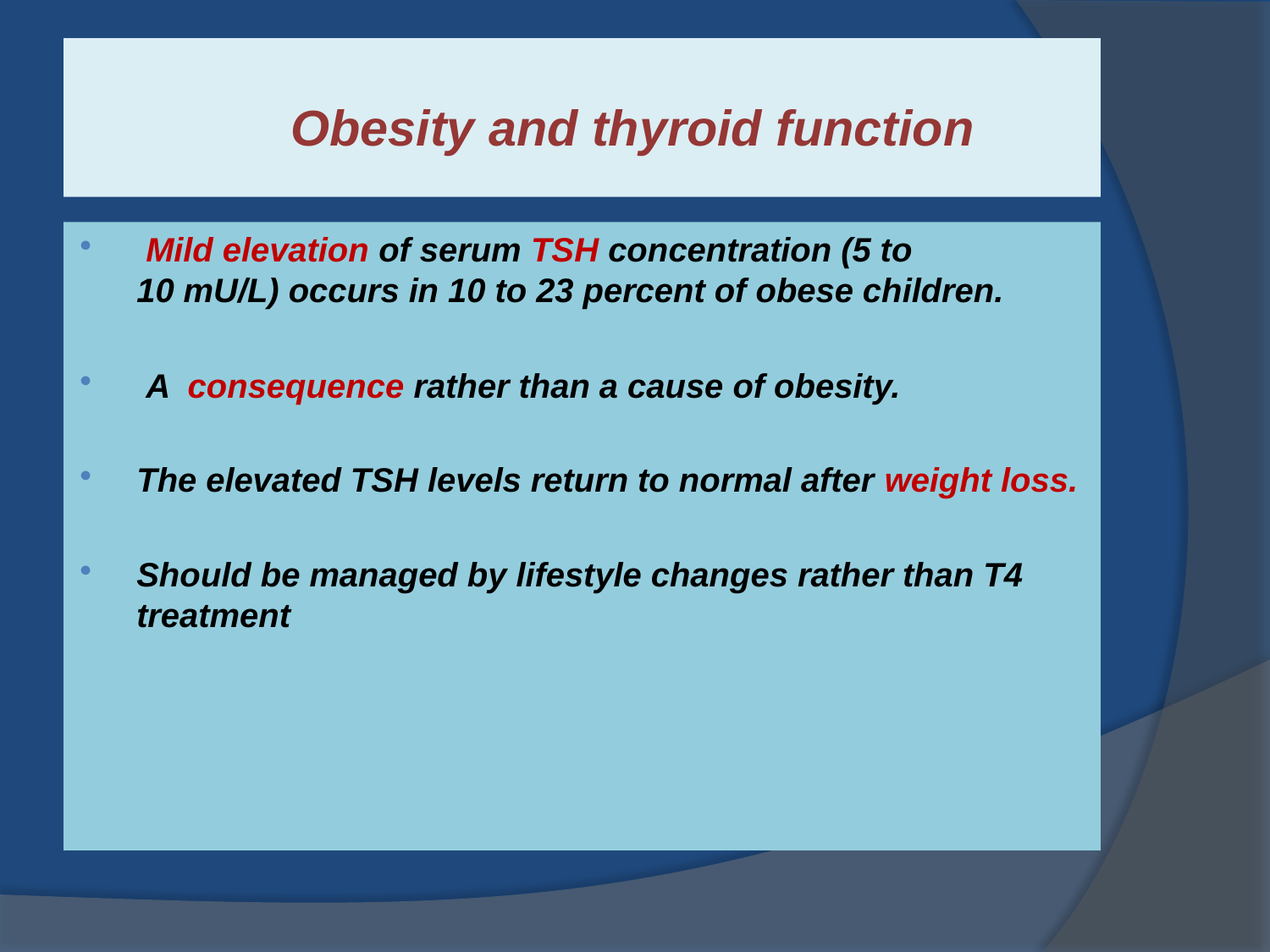

# Obesity and thyroid function
 Mild elevation of serum TSH concentration (5 to 10 mU/L) occurs in 10 to 23 percent of obese children.

 A  consequence rather than a cause of obesity.

The elevated TSH levels return to normal after weight loss.

Should be managed by lifestyle changes rather than T4 treatment